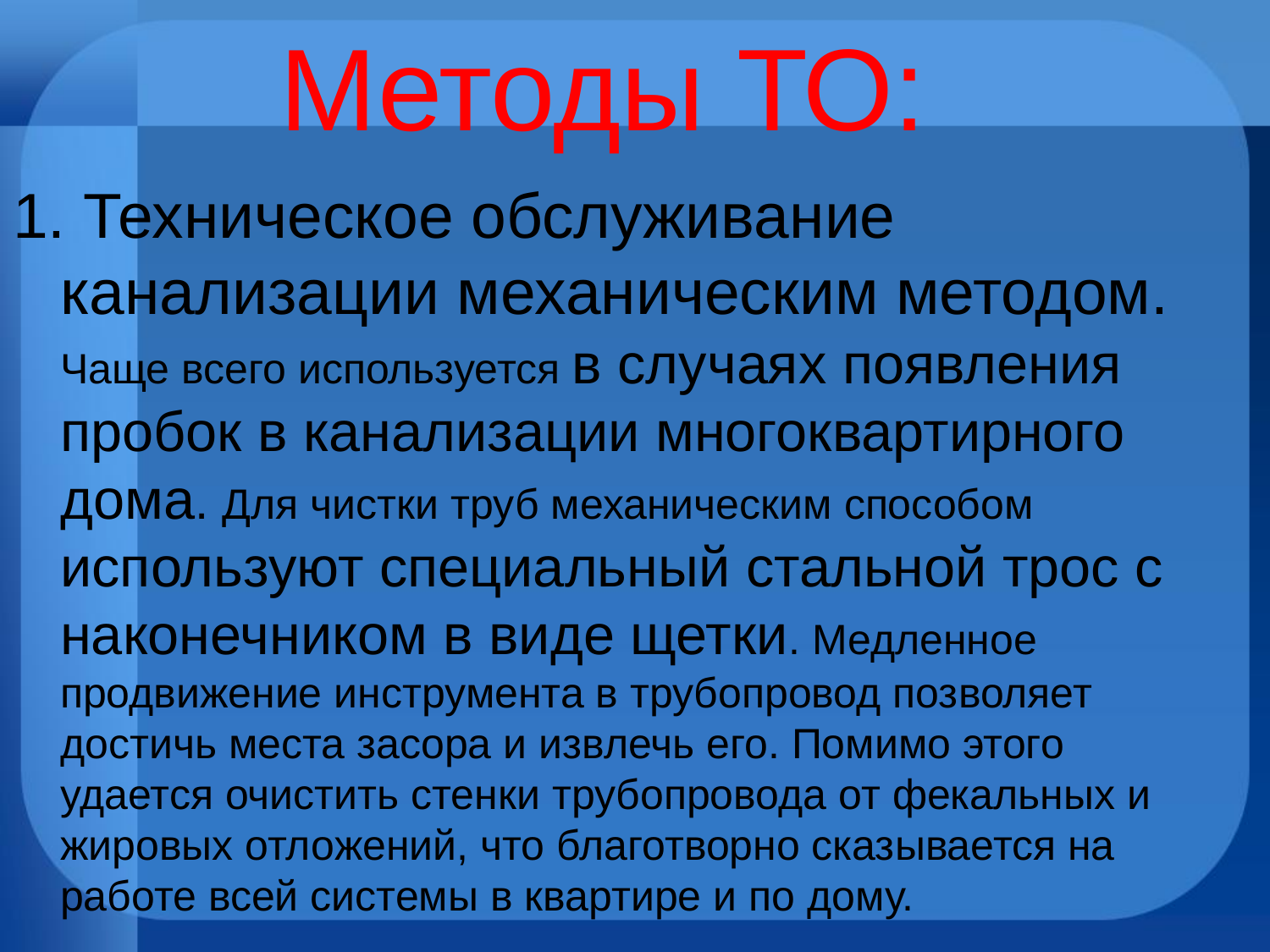

# Методы ТО:
1. Техническое обслуживание канализации механическим методом. Чаще всего используется в случаях появления пробок в канализации многоквартирного дома. Для чистки труб механическим способом используют специальный стальной трос с наконечником в виде щетки. Медленное продвижение инструмента в трубопровод позволяет достичь места засора и извлечь его. Помимо этого удается очистить стенки трубопровода от фекальных и жировых отложений, что благотворно сказывается на работе всей системы в квартире и по дому.